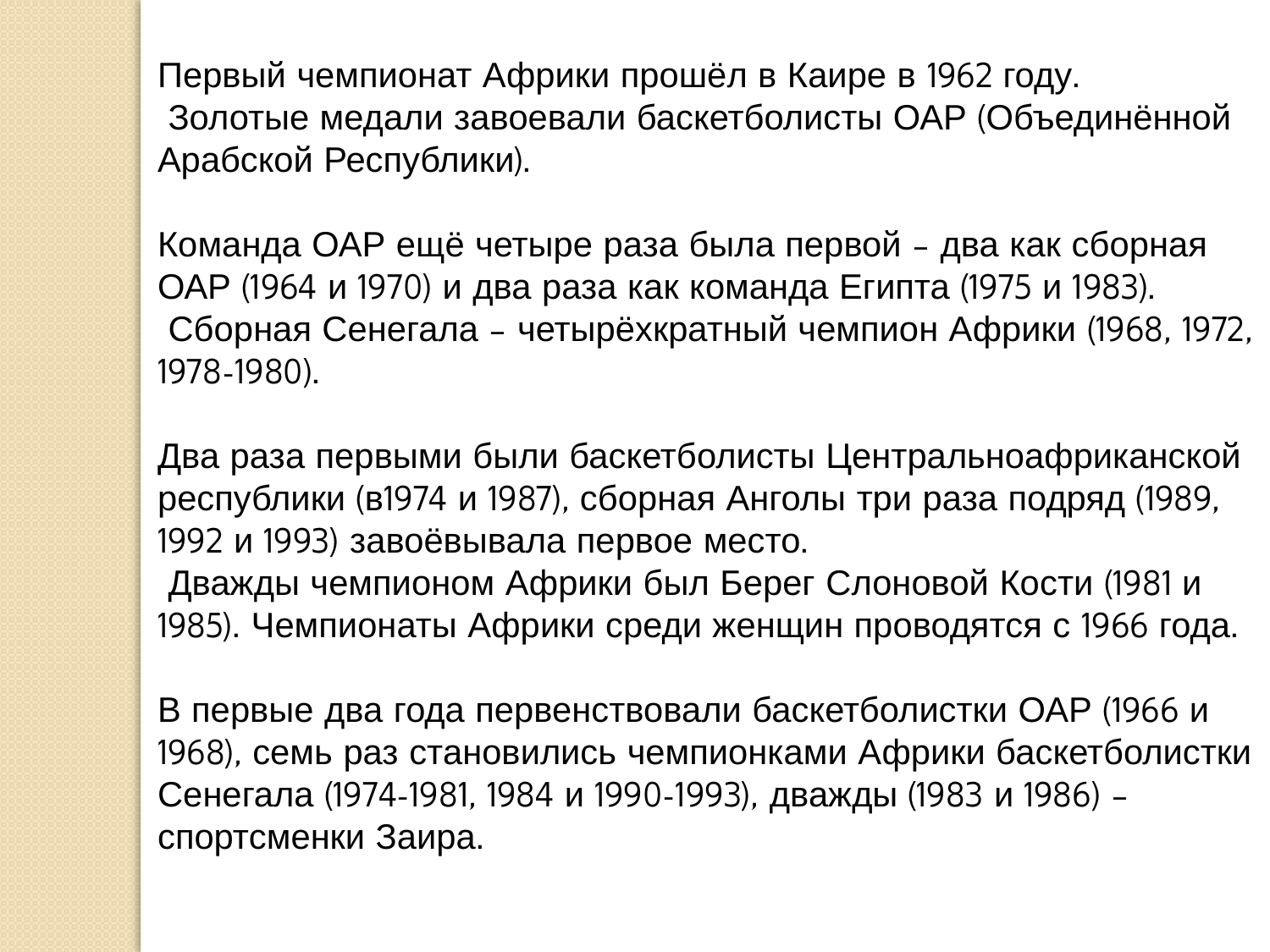

Первый чемпионат Африки прошёл в Каире в 1962 году.
 Золотые медали завоевали баскетболисты ОАР (Объединённой Арабской Республики).

Команда ОАР ещё четыре раза была первой – два как сборная ОАР (1964 и 1970) и два раза как команда Египта (1975 и 1983).
 Сборная Сенегала – четырёхкратный чемпион Африки (1968, 1972, 1978-1980).

Два раза первыми были баскетболисты Центральноафриканской республики (в1974 и 1987), сборная Анголы три раза подряд (1989, 1992 и 1993) завоёвывала первое место.
 Дважды чемпионом Африки был Берег Слоновой Кости (1981 и 1985). Чемпионаты Африки среди женщин проводятся с 1966 года.

В первые два года первенствовали баскетболистки ОАР (1966 и 1968), семь раз становились чемпионками Африки баскетболистки Сенегала (1974-1981, 1984 и 1990-1993), дважды (1983 и 1986) – спортсменки Заира.